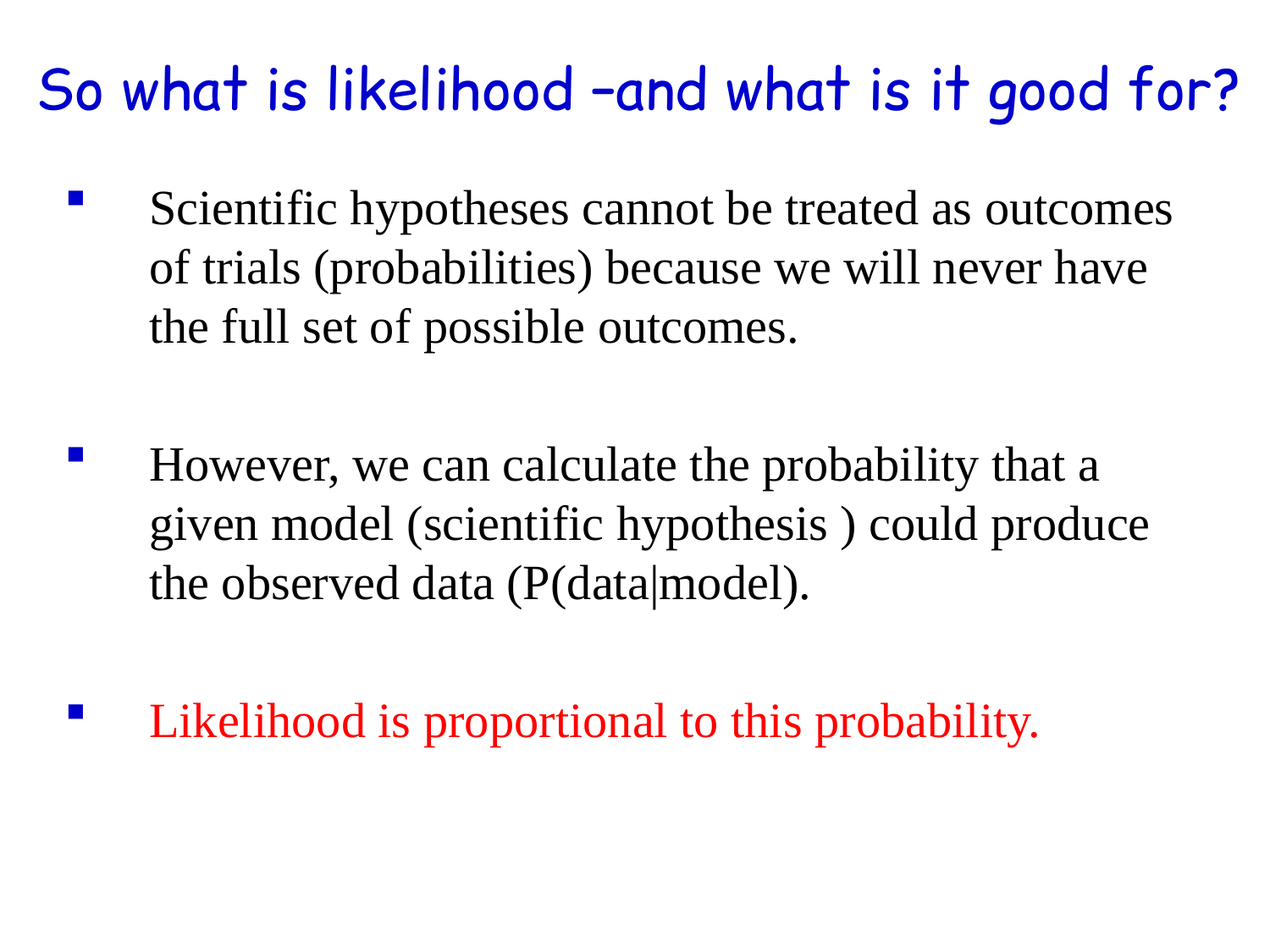

# So what is likelihood –and what is it good for?
Scientific hypotheses cannot be treated as outcomes of trials (probabilities) because we will never have the full set of possible outcomes.

However, we can calculate the probability that a given model (scientific hypothesis ) could produce the observed data (P(data|model).

Likelihood is proportional to this probability.